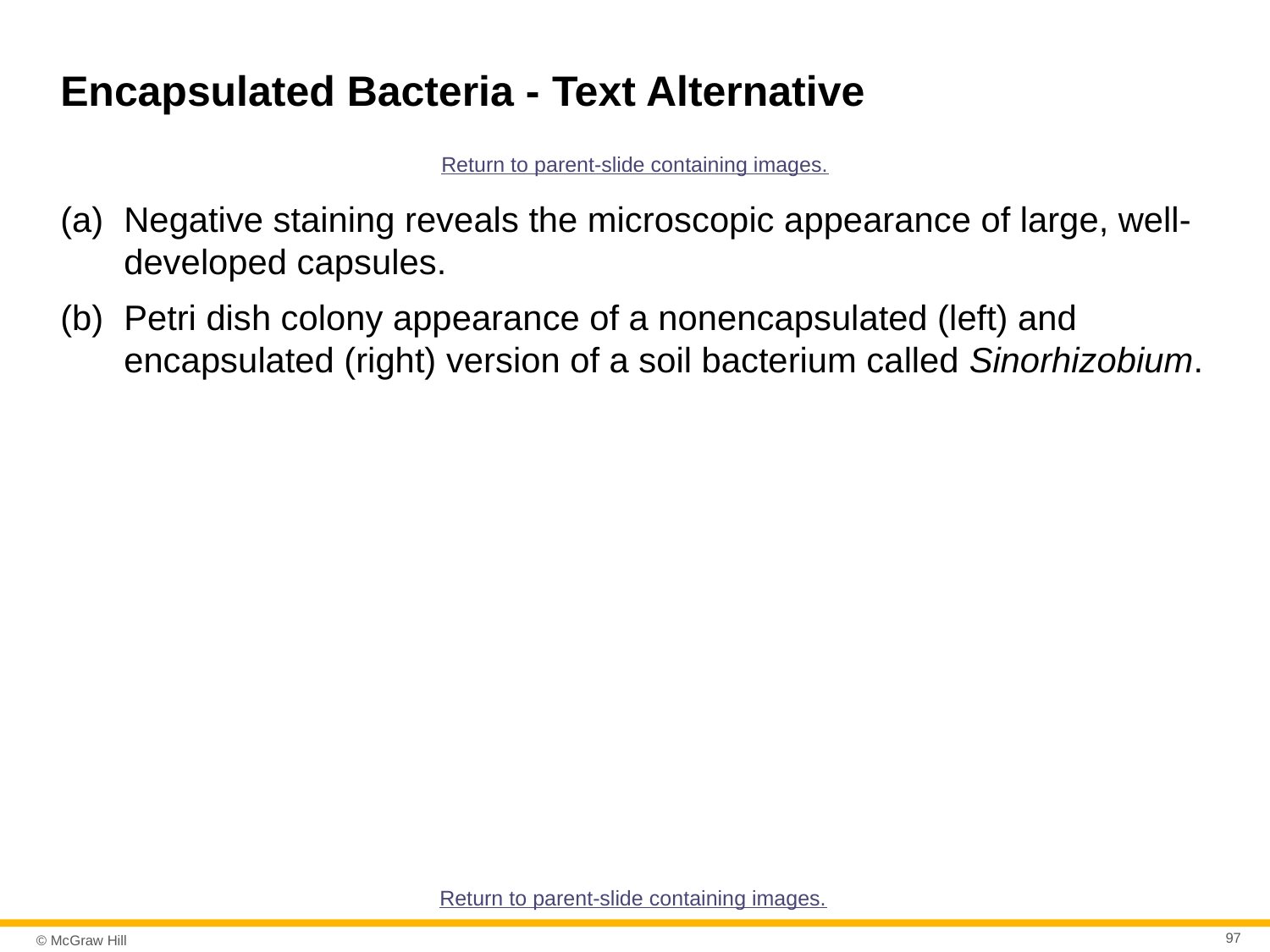

# Encapsulated Bacteria - Text Alternative
Return to parent-slide containing images.
Negative staining reveals the microscopic appearance of large, well-developed capsules.
Petri dish colony appearance of a nonencapsulated (left) and encapsulated (right) version of a soil bacterium called Sinorhizobium.
Return to parent-slide containing images.